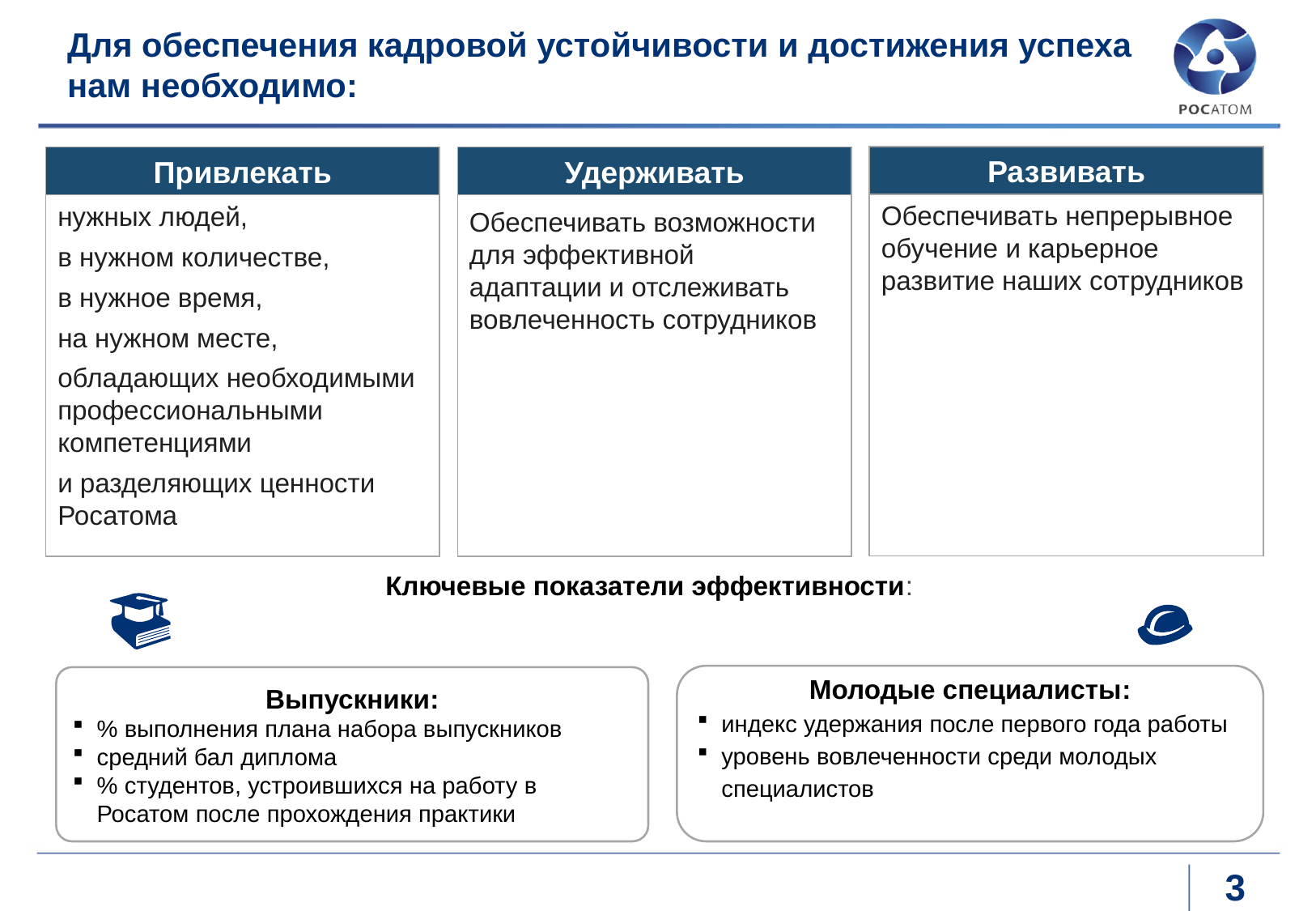

# Для обеспечения кадровой устойчивости и достижения успеха нам необходимо:
Развивать
Привлекать
Удерживать
Обеспечивать непрерывное  обучение и карьерное развитие наших сотрудников
нужных людей,
в нужном количестве,
в нужное время,
на нужном месте,
обладающих необходимыми профессиональными компетенциями
и разделяющих ценности Росатома

Обеспечивать возможности для эффективной адаптации и отслеживать вовлеченность сотрудников
Ключевые показатели эффективности:

Молодые специалисты:
индекс удержания после первого года работы
уровень вовлеченности среди молодых специалистов

Выпускники:
% выполнения плана набора выпускников
средний бал диплома
% студентов, устроившихся на работу в Росатом после прохождения практики
3